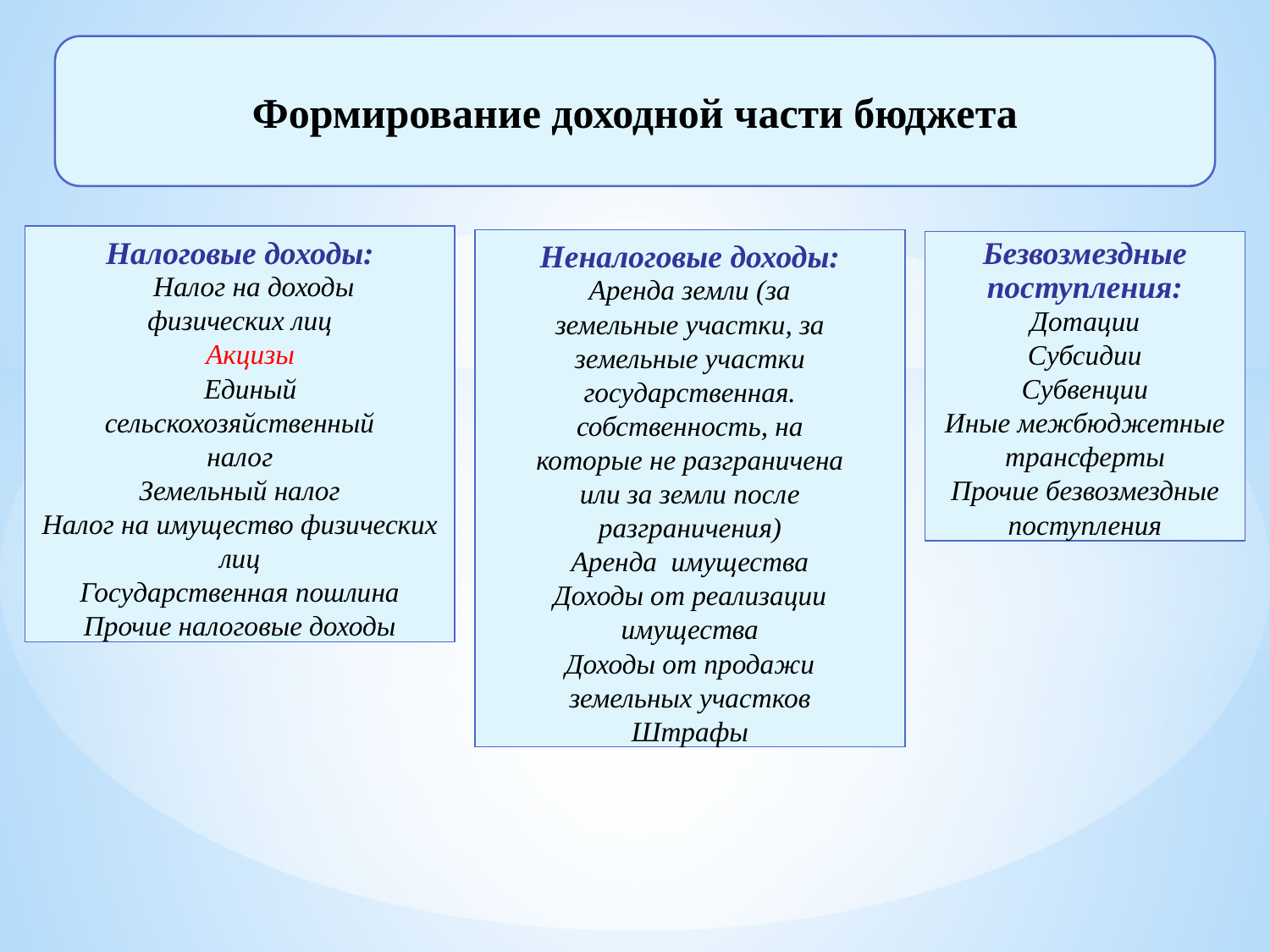

Формирование доходной части бюджета
Налоговые доходы:
    Налог на доходы
физических лиц
   Акцизы
   Единый
сельскохозяйственный
налог
Земельный налог
Налог на имущество физических лиц
Государственная пошлина
Прочие налоговые доходы
Неналоговые доходы:
Аренда земли (за
земельные участки, за
земельные участки
государственная.
собственность, на
которые не разграничена
или за земли после
разграничения)
Аренда  имущества
Доходы от реализации
имущества
Доходы от продажи
земельных участков
Штрафы
Безвозмездные
поступления:
Дотации
Субсидии
Субвенции
Иные межбюджетные
трансферты
Прочие безвозмездные
поступления